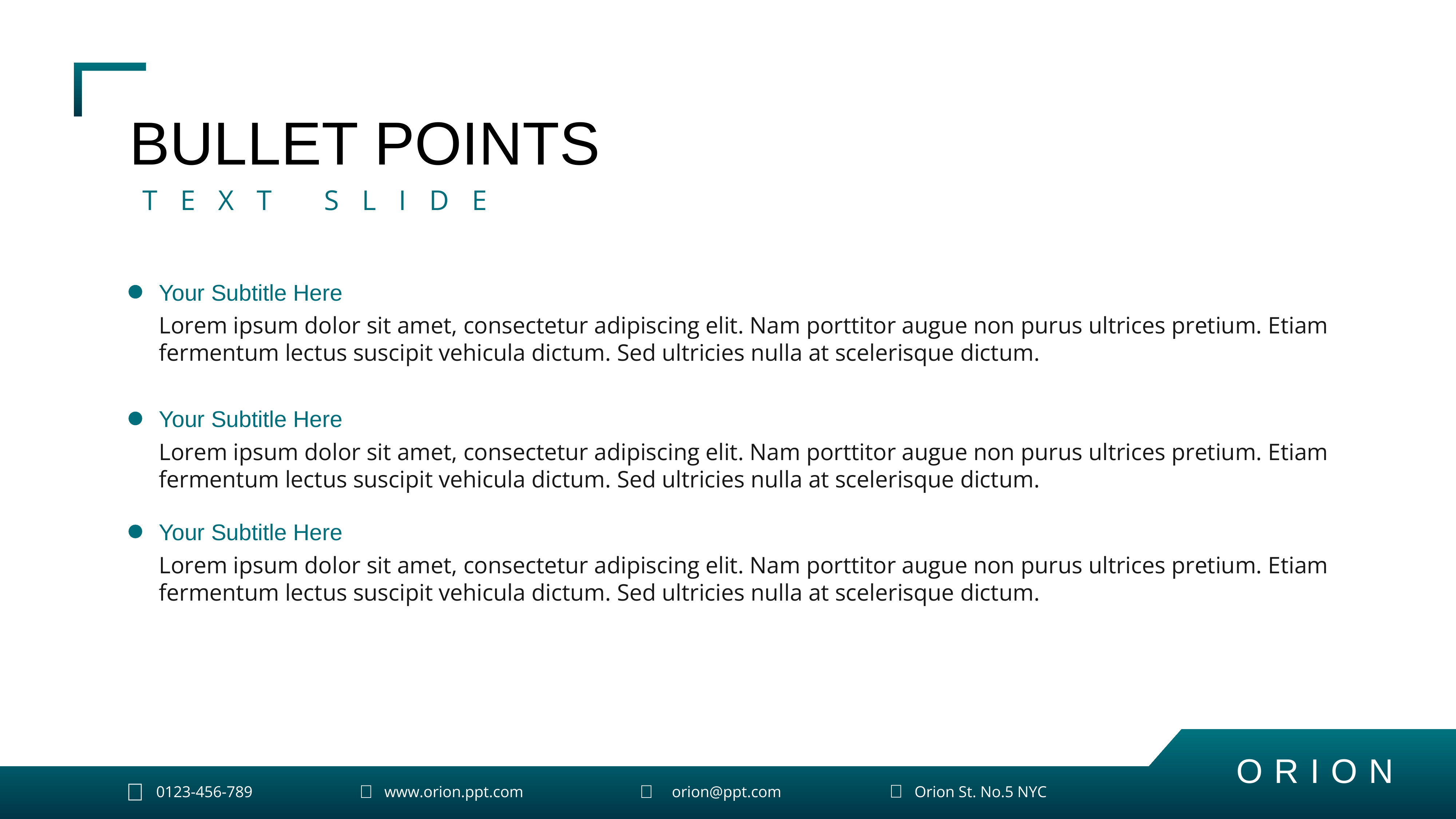

BULLET POINTS
TEXT SLIDE
Your Subtitle Here

Lorem ipsum dolor sit amet, consectetur adipiscing elit. Nam porttitor augue non purus ultrices pretium. Etiam fermentum lectus suscipit vehicula dictum. Sed ultricies nulla at scelerisque dictum.
Your Subtitle Here

Lorem ipsum dolor sit amet, consectetur adipiscing elit. Nam porttitor augue non purus ultrices pretium. Etiam fermentum lectus suscipit vehicula dictum. Sed ultricies nulla at scelerisque dictum.
Your Subtitle Here

Lorem ipsum dolor sit amet, consectetur adipiscing elit. Nam porttitor augue non purus ultrices pretium. Etiam fermentum lectus suscipit vehicula dictum. Sed ultricies nulla at scelerisque dictum.